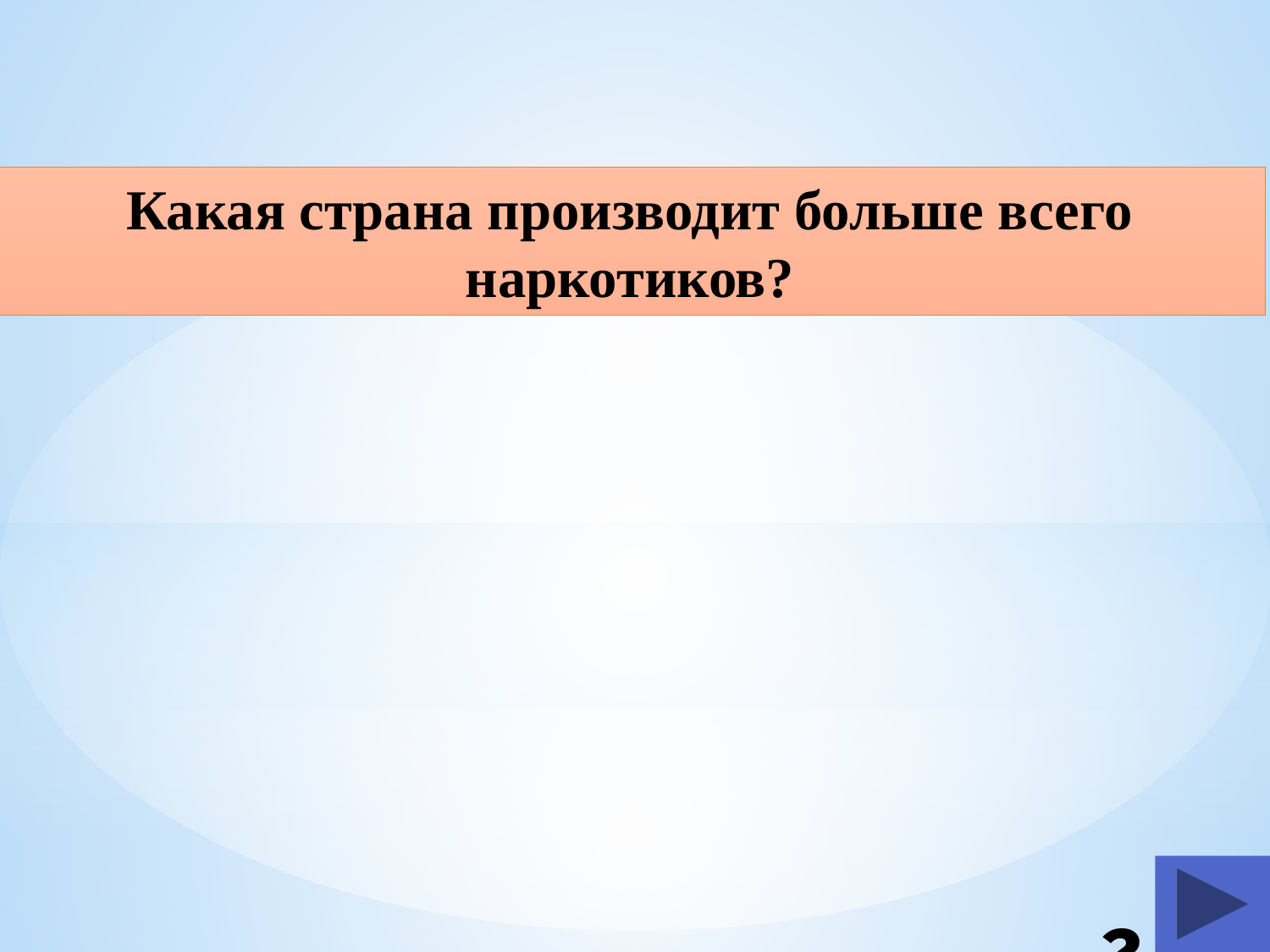

Какая страна производит больше всего наркотиков?
# ?